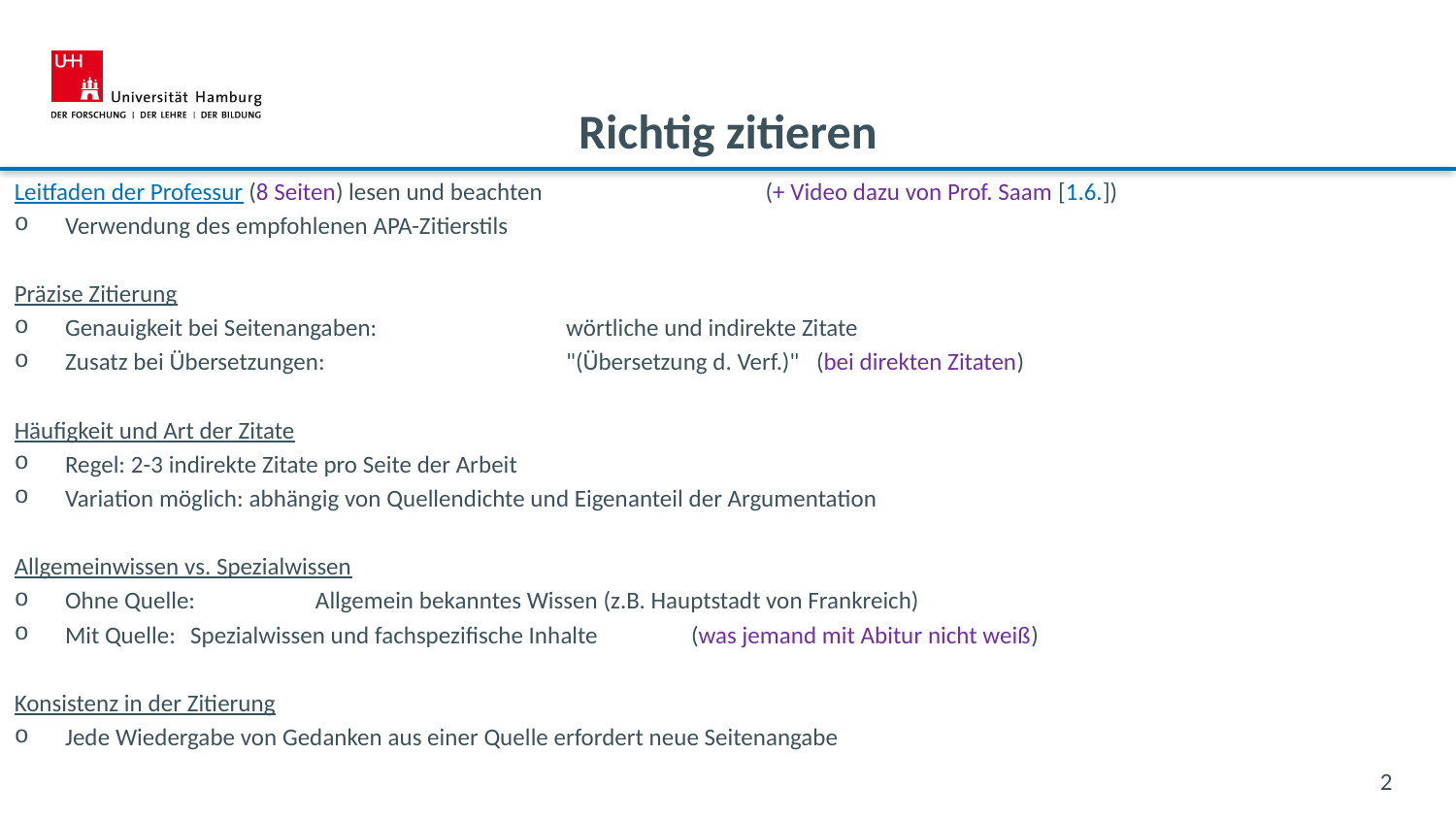

# Richtig zitieren
Leitfaden der Professur (8 Seiten) lesen und beachten							(+ Video dazu von Prof. Saam [1.6.])
Verwendung des empfohlenen APA-Zitierstils

Präzise Zitierung
Genauigkeit bei Seitenangaben: 		wörtliche und indirekte Zitate
Zusatz bei Übersetzungen: 			"(Übersetzung d. Verf.)"				(bei direkten Zitaten)

Häufigkeit und Art der Zitate
Regel: 2-3 indirekte Zitate pro Seite der Arbeit
Variation möglich: abhängig von Quellendichte und Eigenanteil der Argumentation

Allgemeinwissen vs. Spezialwissen
Ohne Quelle: 		Allgemein bekanntes Wissen (z.B. Hauptstadt von Frankreich)
Mit Quelle: 		Spezialwissen und fachspezifische Inhalte				(was jemand mit Abitur nicht weiß)

Konsistenz in der Zitierung
Jede Wiedergabe von Gedanken aus einer Quelle erfordert neue Seitenangabe
2